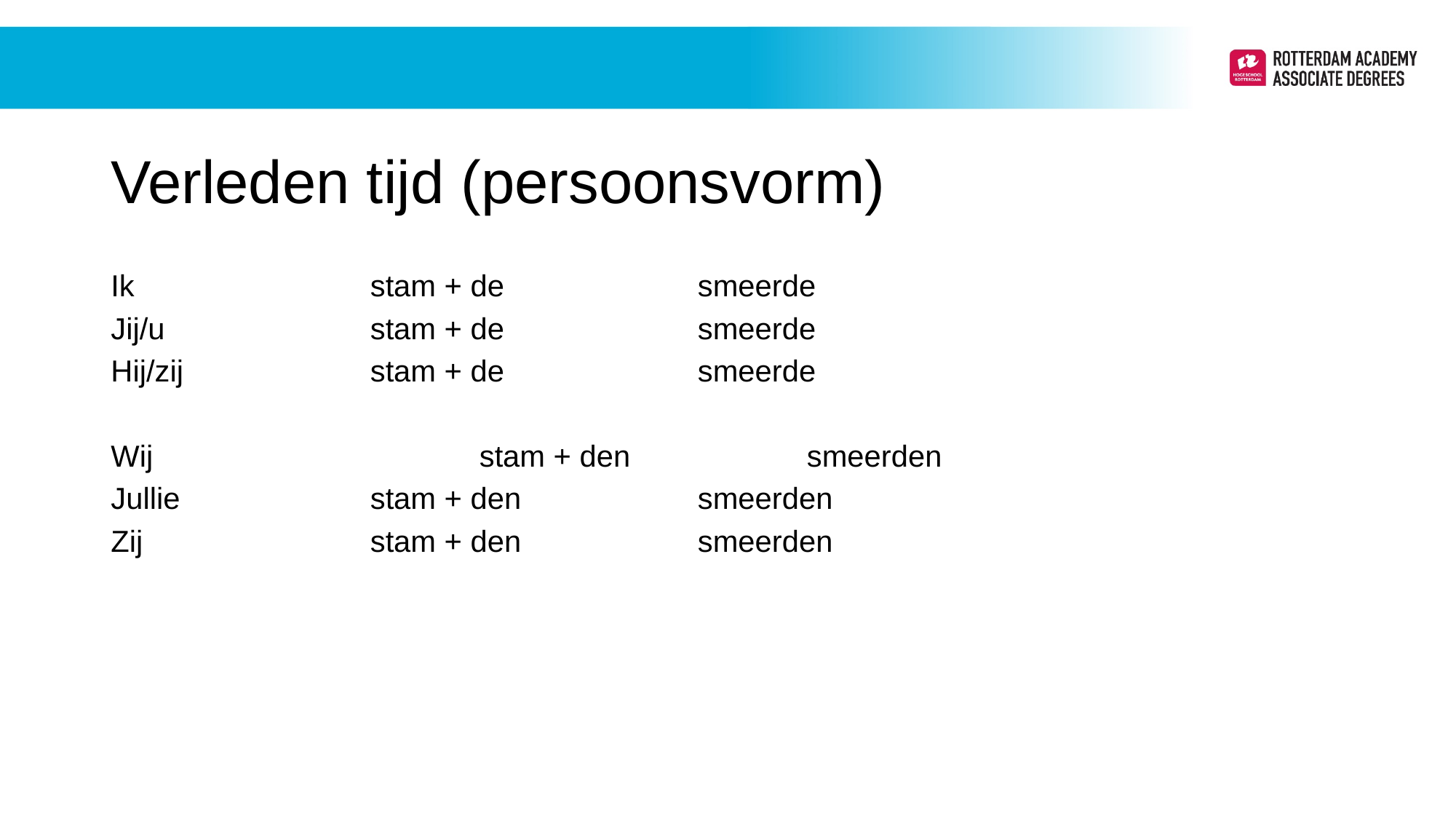

# Verleden tijd (persoonsvorm)
Ik			stam + de		smeerde
Jij/u		stam + de		smeerde
Hij/zij		stam + de		smeerde

Wij			stam + den		smeerden
Jullie		stam + den		smeerden
Zij			stam + den		smeerden